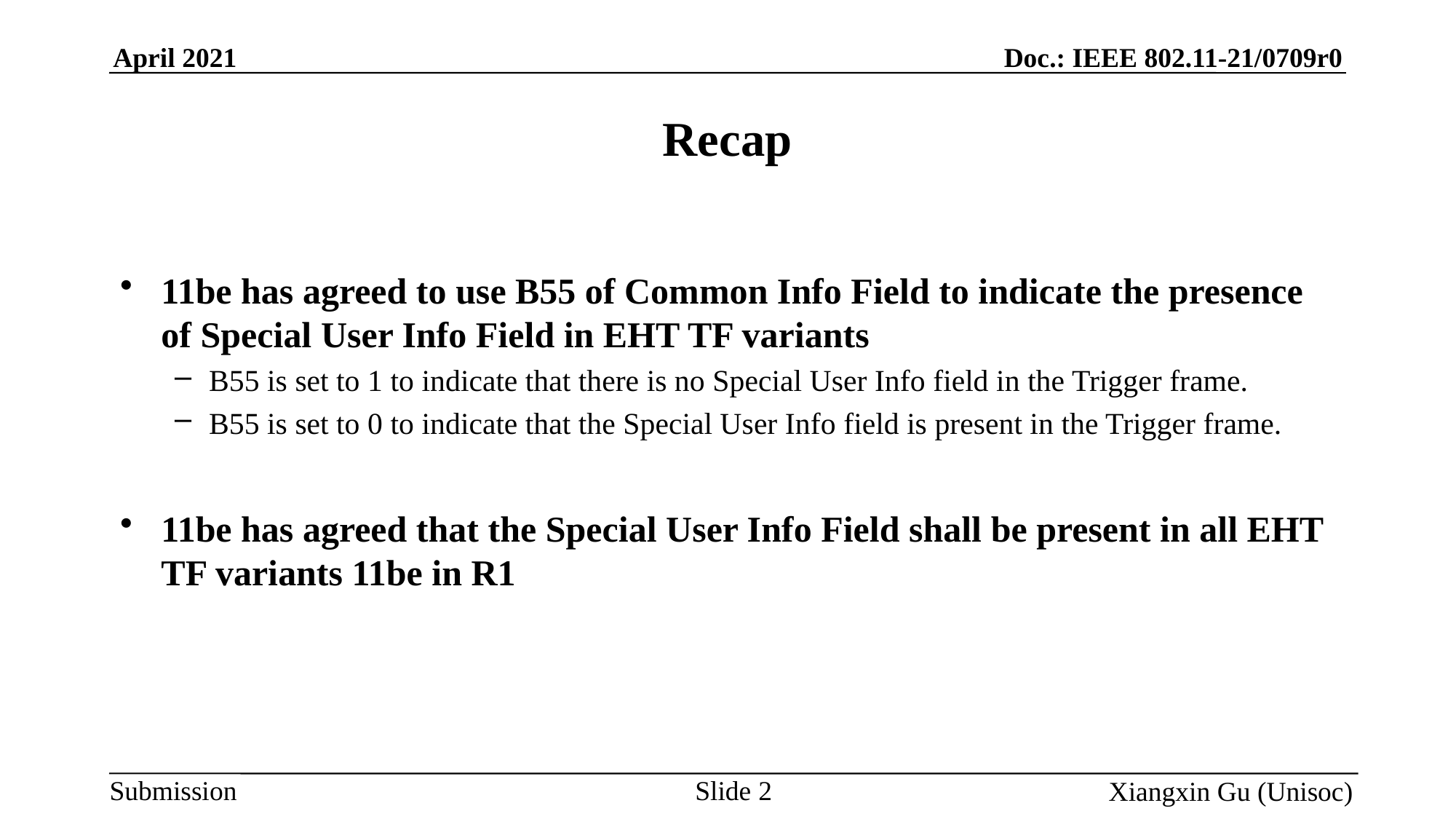

# Recap
11be has agreed to use B55 of Common Info Field to indicate the presence of Special User Info Field in EHT TF variants
B55 is set to 1 to indicate that there is no Special User Info field in the Trigger frame.
B55 is set to 0 to indicate that the Special User Info field is present in the Trigger frame.

11be has agreed that the Special User Info Field shall be present in all EHT TF variants 11be in R1
Slide 2
Xiangxin Gu (Unisoc)